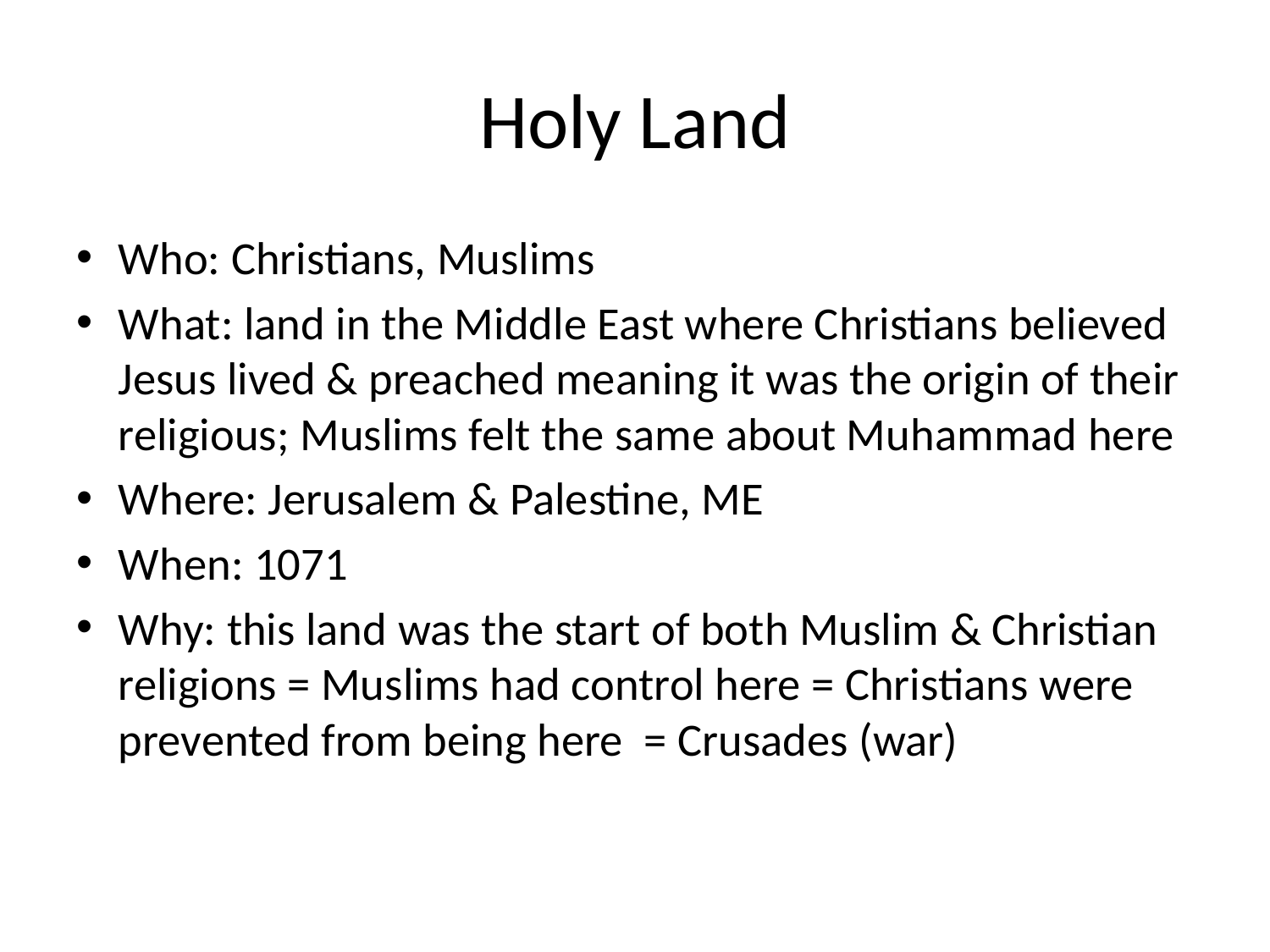

# Holy Land
Who: Christians, Muslims
What: land in the Middle East where Christians believed Jesus lived & preached meaning it was the origin of their religious; Muslims felt the same about Muhammad here
Where: Jerusalem & Palestine, ME
When: 1071
Why: this land was the start of both Muslim & Christian religions = Muslims had control here = Christians were prevented from being here  = Crusades (war)